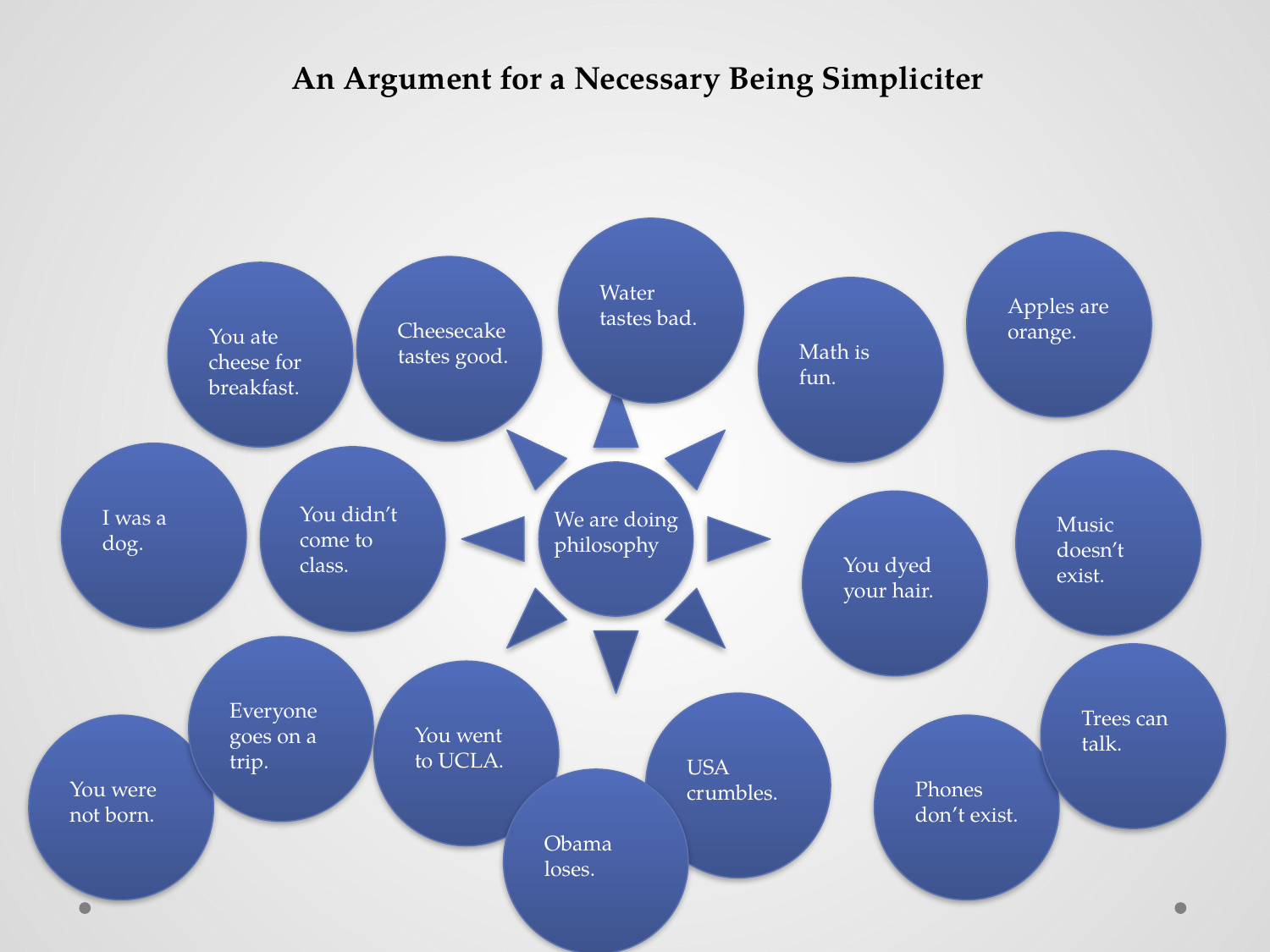

An Argument for a Necessary Being Simpliciter

Water tastes bad.

Apples are orange.
Cheesecake
tastes good.
You ate cheese for breakfast.
Math is fun.

We are doing philosophy.

You didn’t come to class.
I was a dog.
We are doing philosophy
Music doesn’t exist.
You dyed your hair.

Everyone goes on a trip.

Trees can talk.

You went to UCLA.

USA crumbles.
You were not born.

Phones don’t exist.
Obama loses.